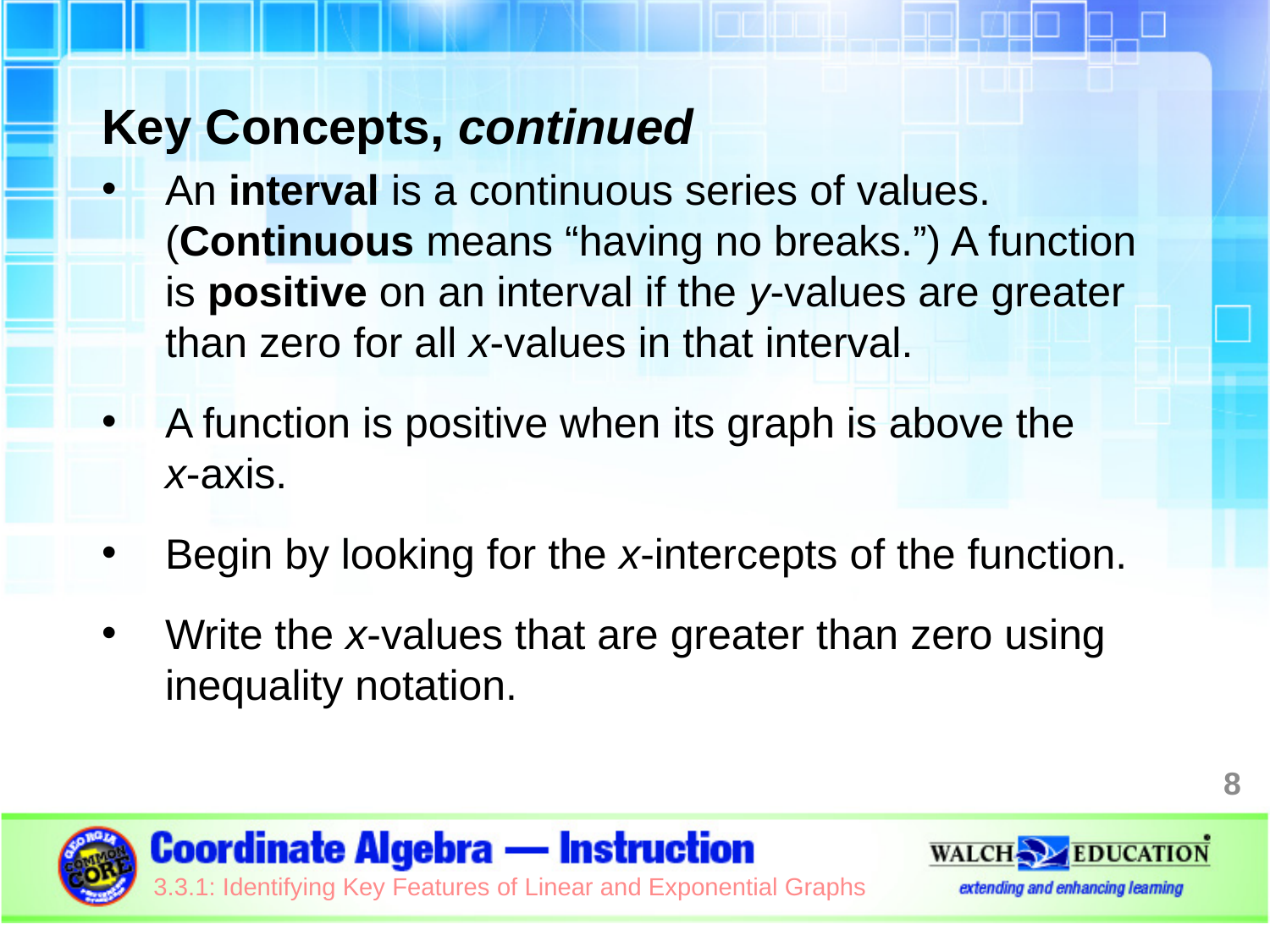

Key Concepts, continued
An interval is a continuous series of values. (Continuous means “having no breaks.”) A function is positive on an interval if the y-values are greater than zero for all x-values in that interval.
A function is positive when its graph is above the
x-axis.
Begin by looking for the x-intercepts of the function.
Write the x-values that are greater than zero using inequality notation.

8
3.3.1: Identifying Key Features of Linear and Exponential Graphs